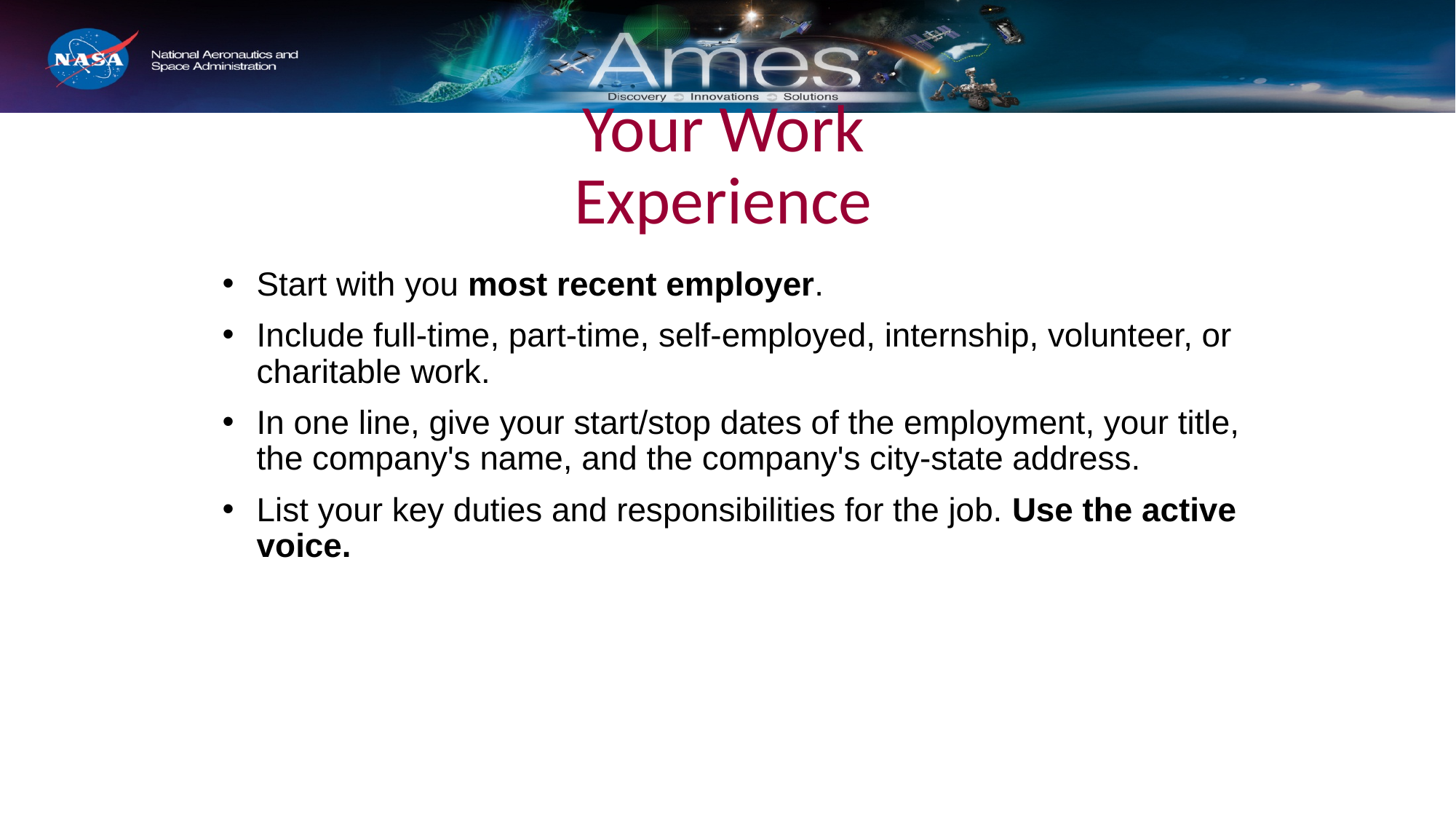

# Your Work Experience
Start with you most recent employer.
Include full-time, part-time, self-employed, internship, volunteer, or charitable work.
In one line, give your start/stop dates of the employment, your title, the company's name, and the company's city-state address.
List your key duties and responsibilities for the job. Use the active voice.